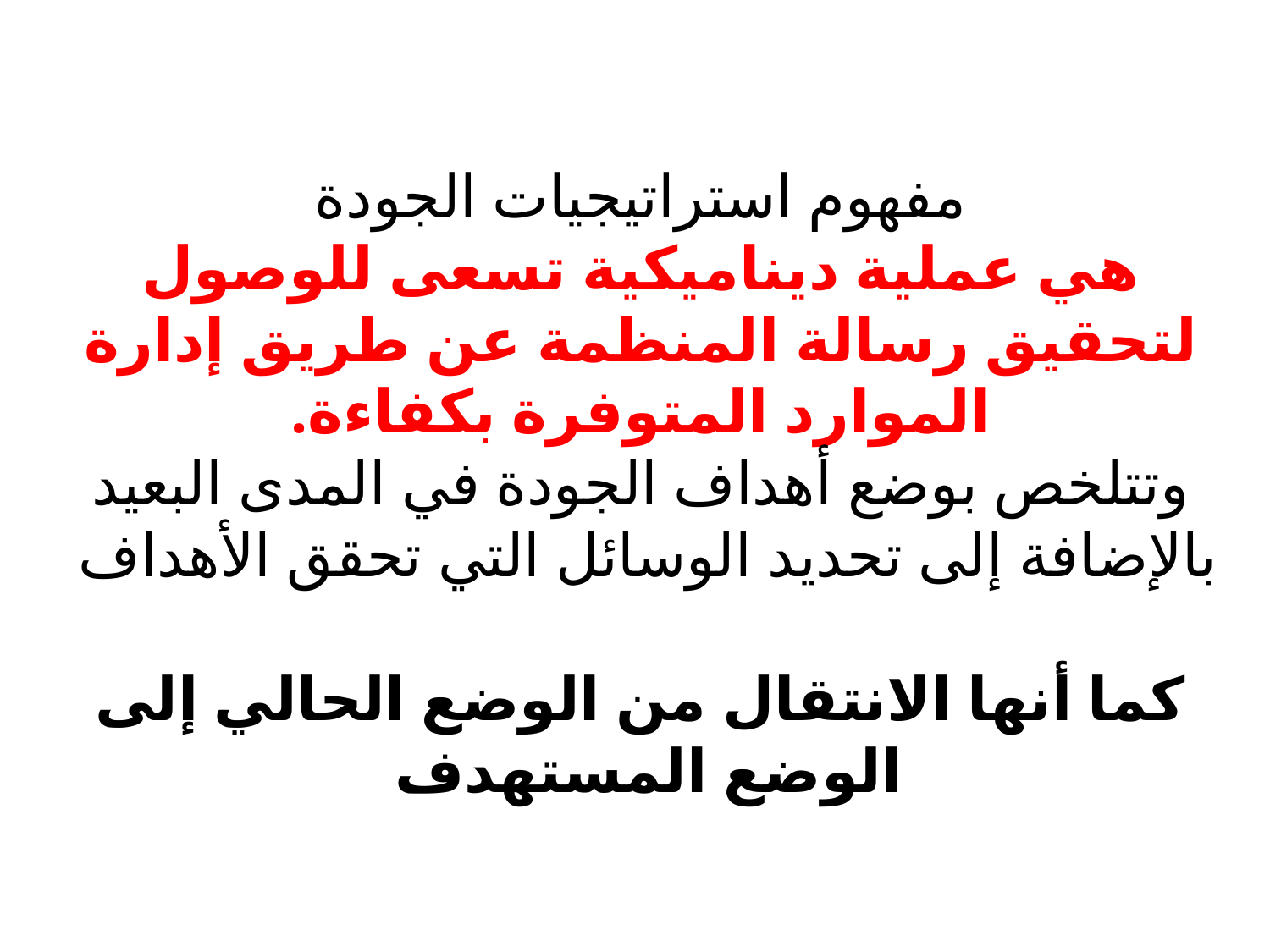

# مفهوم استراتيجيات الجودة هي عملية ديناميكية تسعى للوصول لتحقيق رسالة المنظمة عن طريق إدارة الموارد المتوفرة بكفاءة. وتتلخص بوضع أهداف الجودة في المدى البعيد بالإضافة إلى تحديد الوسائل التي تحقق الأهداف كما أنها الانتقال من الوضع الحالي إلى الوضع المستهدف